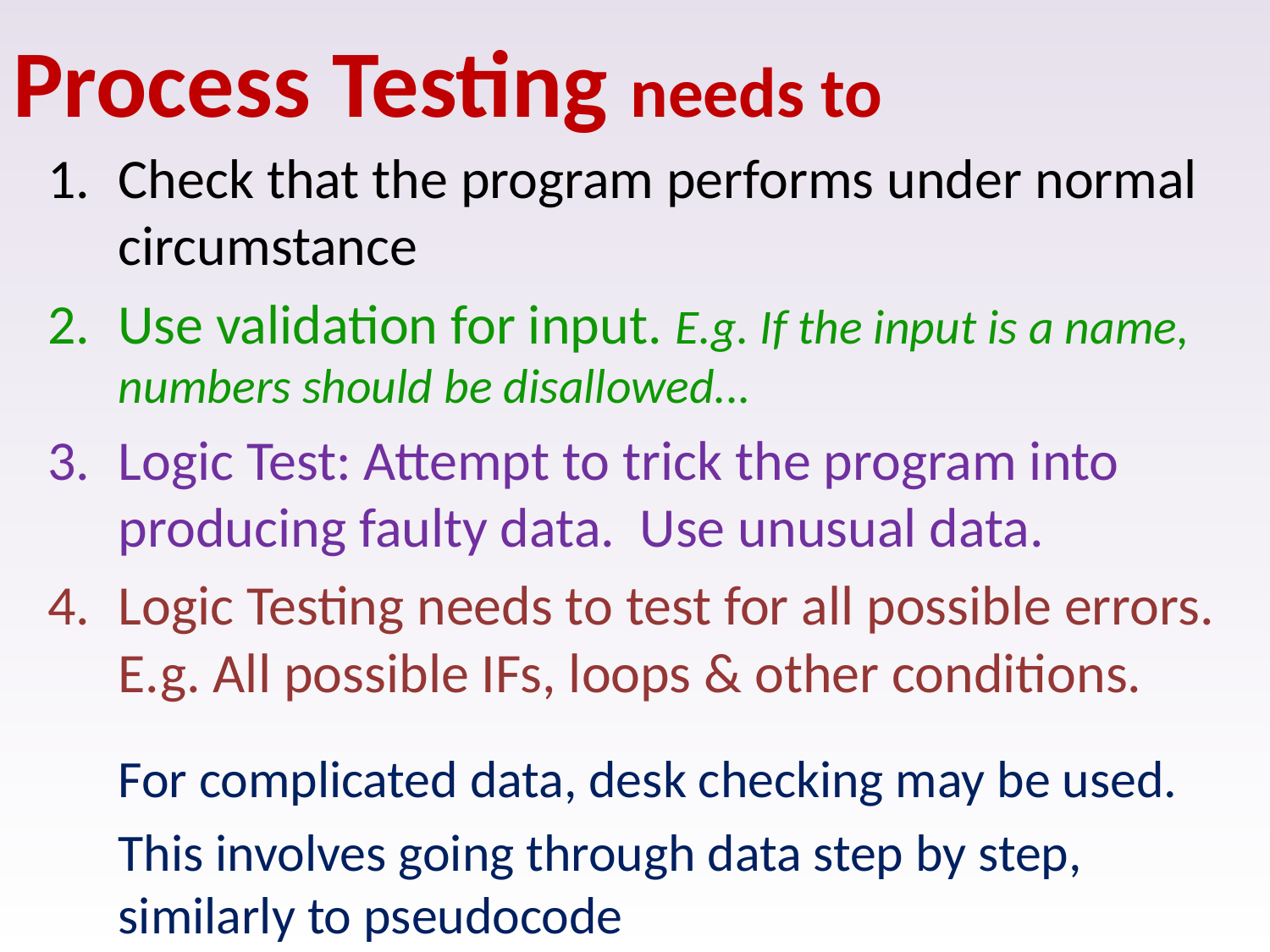

# Process Testing needs to
Check that the program performs under normal circumstance
Use validation for input. E.g. If the input is a name, numbers should be disallowed...
Logic Test: Attempt to trick the program into producing faulty data.  Use unusual data.
Logic Testing needs to test for all possible errors. E.g. All possible IFs, loops & other conditions.

	For complicated data, desk checking may be used.
	This involves going through data step by step, similarly to pseudocode